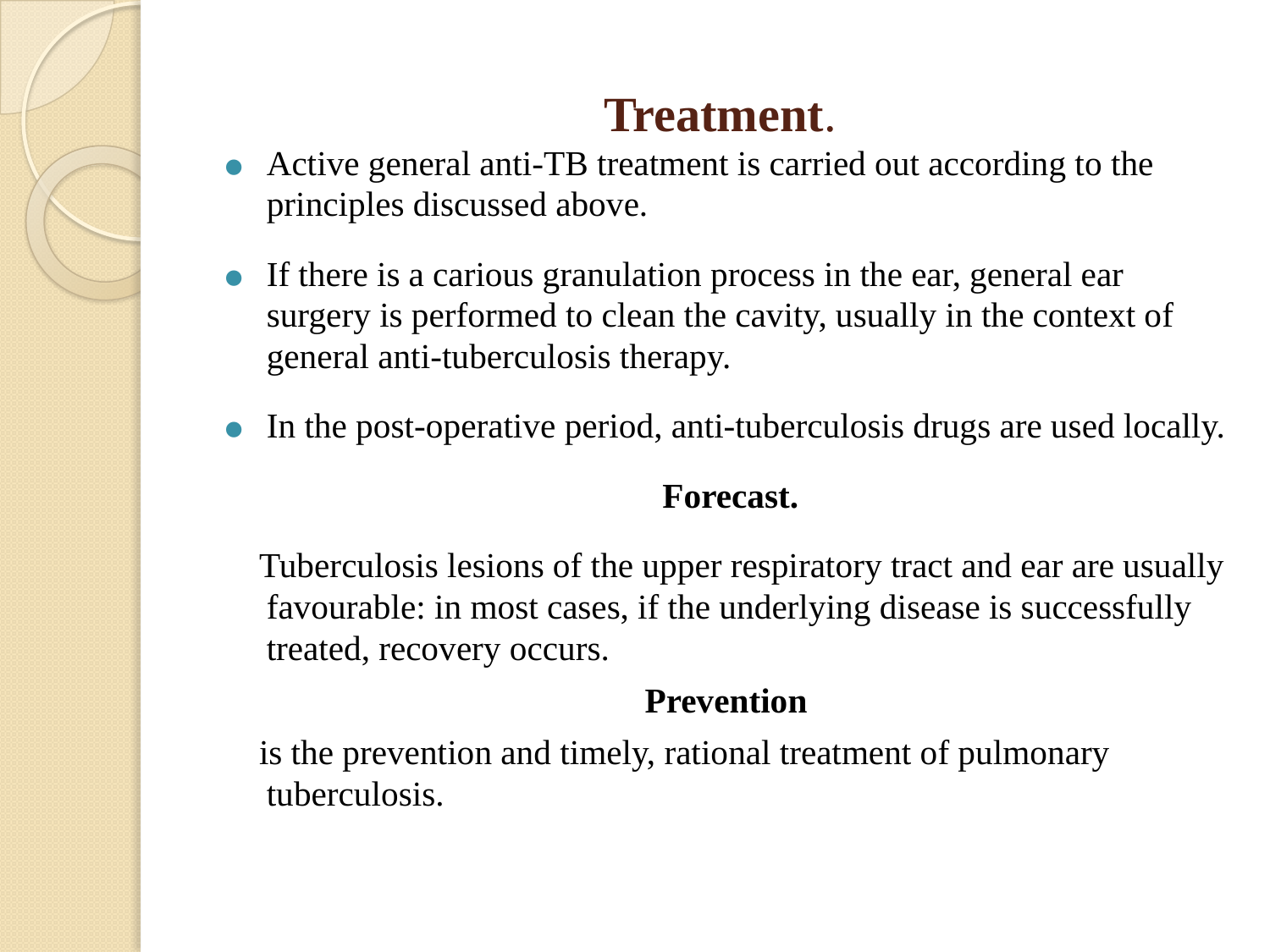

# Treatment.
Active general anti-TB treatment is carried out according to the principles discussed above.
If there is a carious granulation process in the ear, general ear surgery is performed to clean the cavity, usually in the context of general anti-tuberculosis therapy.
In the post-operative period, anti-tuberculosis drugs are used locally.
 Forecast.
    Tuberculosis lesions of the upper respiratory tract and ear are usually favourable: in most cases, if the underlying disease is successfully treated, recovery occurs.
Prevention
    is the prevention and timely, rational treatment of pulmonary tuberculosis.